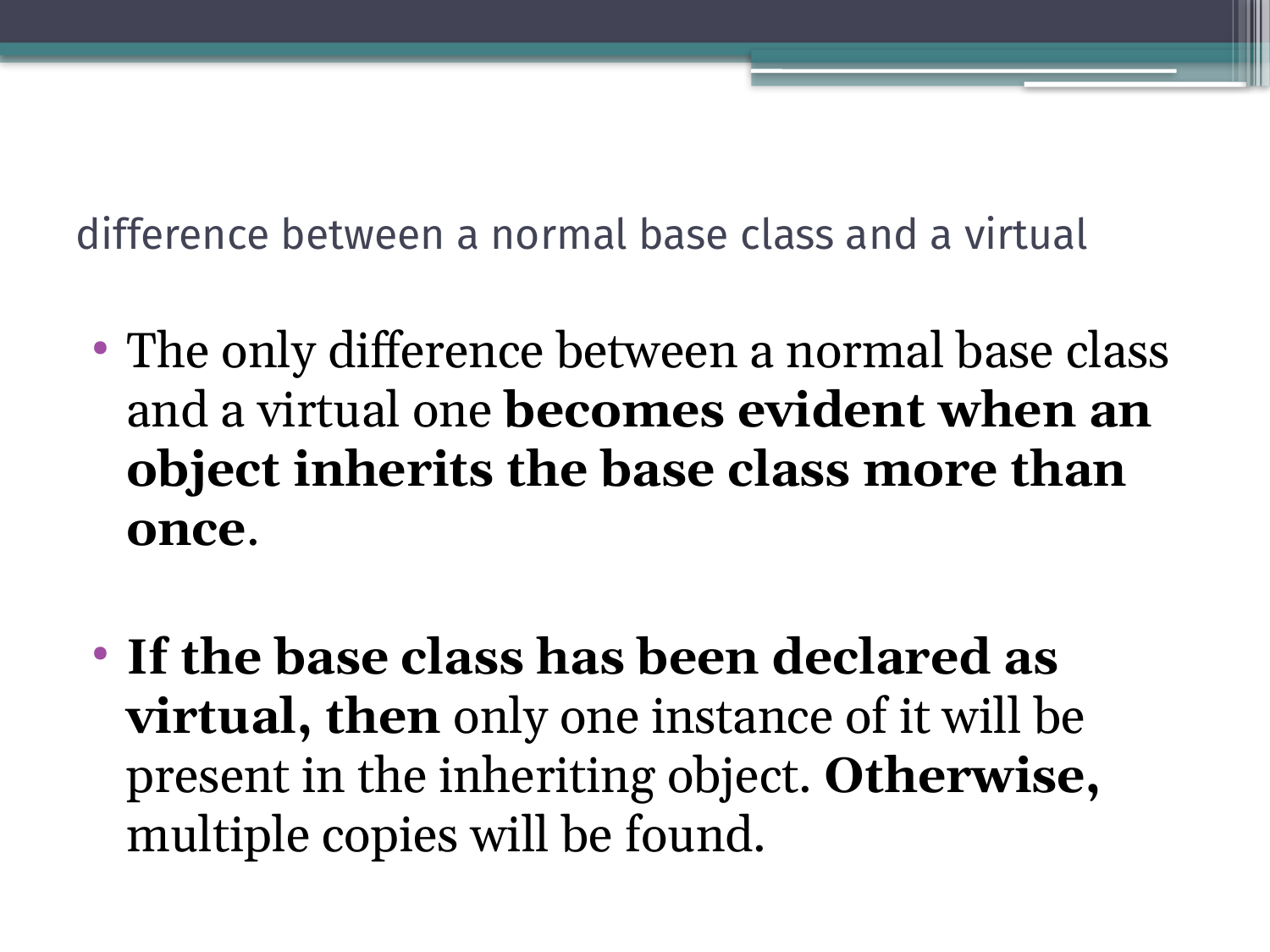

# difference between a normal base class and a virtual
The only difference between a normal base class and a virtual one becomes evident when an object inherits the base class more than once.

If the base class has been declared as virtual, then only one instance of it will be present in the inheriting object. Otherwise, multiple copies will be found.